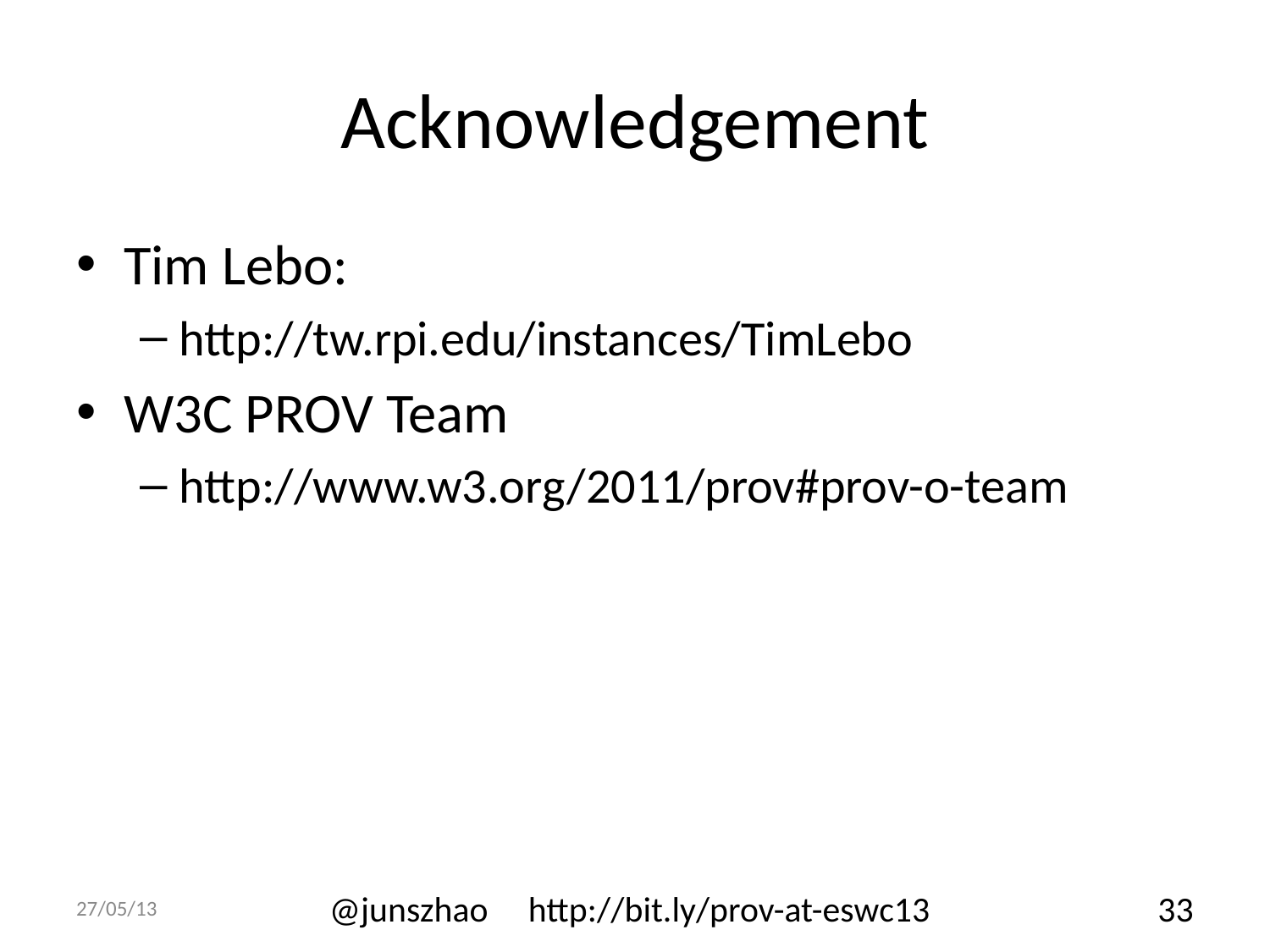

# Acknowledgement
Tim Lebo:
http://tw.rpi.edu/instances/TimLebo
W3C PROV Team
http://www.w3.org/2011/prov#prov-o-team

27/05/13
@junszhao     http://bit.ly/prov-at-eswc13
33